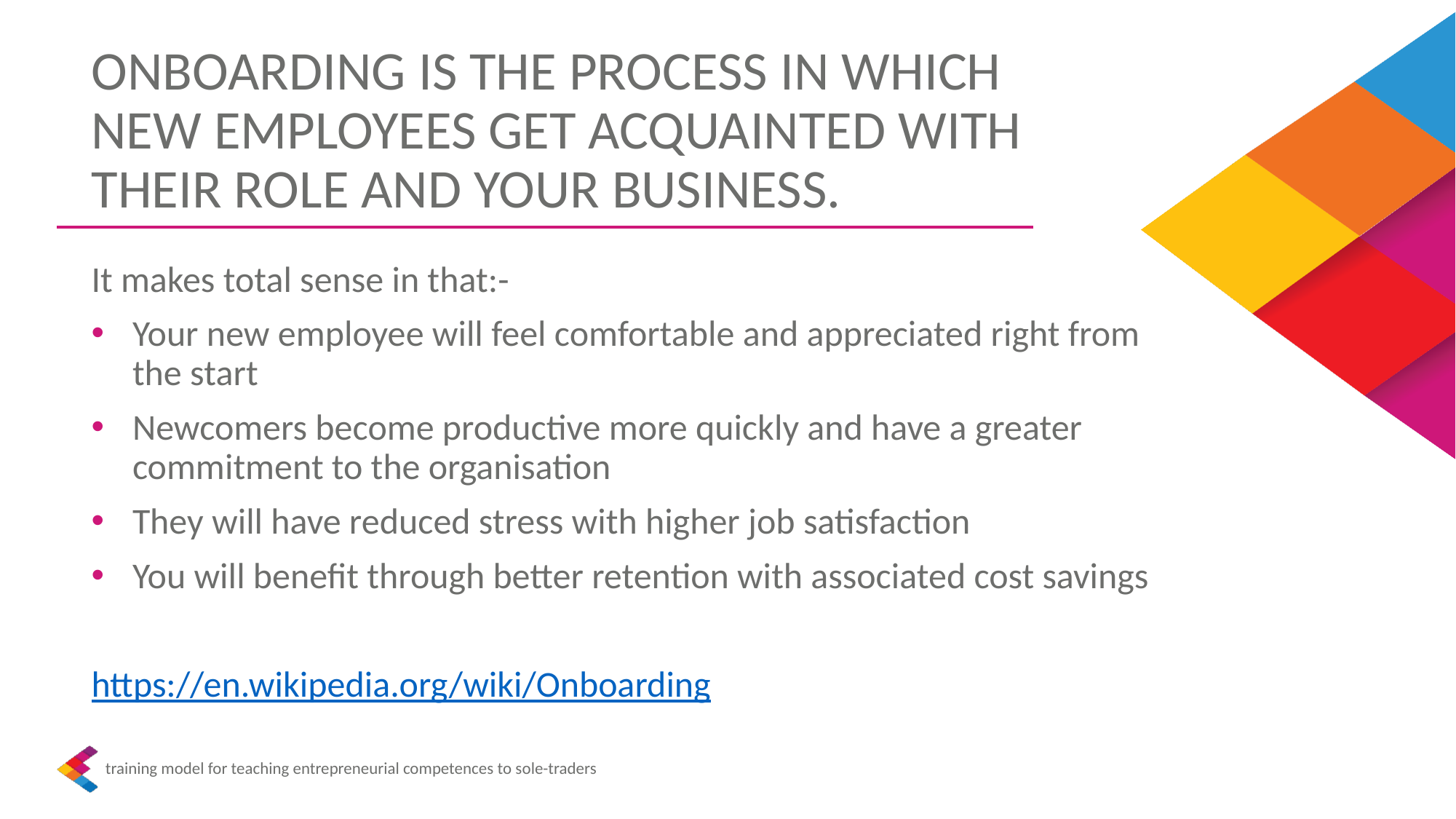

ONBOARDING IS THE PROCESS IN WHICH NEW EMPLOYEES GET ACQUAINTED WITH THEIR ROLE AND YOUR BUSINESS.
It makes total sense in that:-
Your new employee will feel comfortable and appreciated right from the start
Newcomers become productive more quickly and have a greater commitment to the organisation
They will have reduced stress with higher job satisfaction
You will benefit through better retention with associated cost savings

https://en.wikipedia.org/wiki/Onboarding